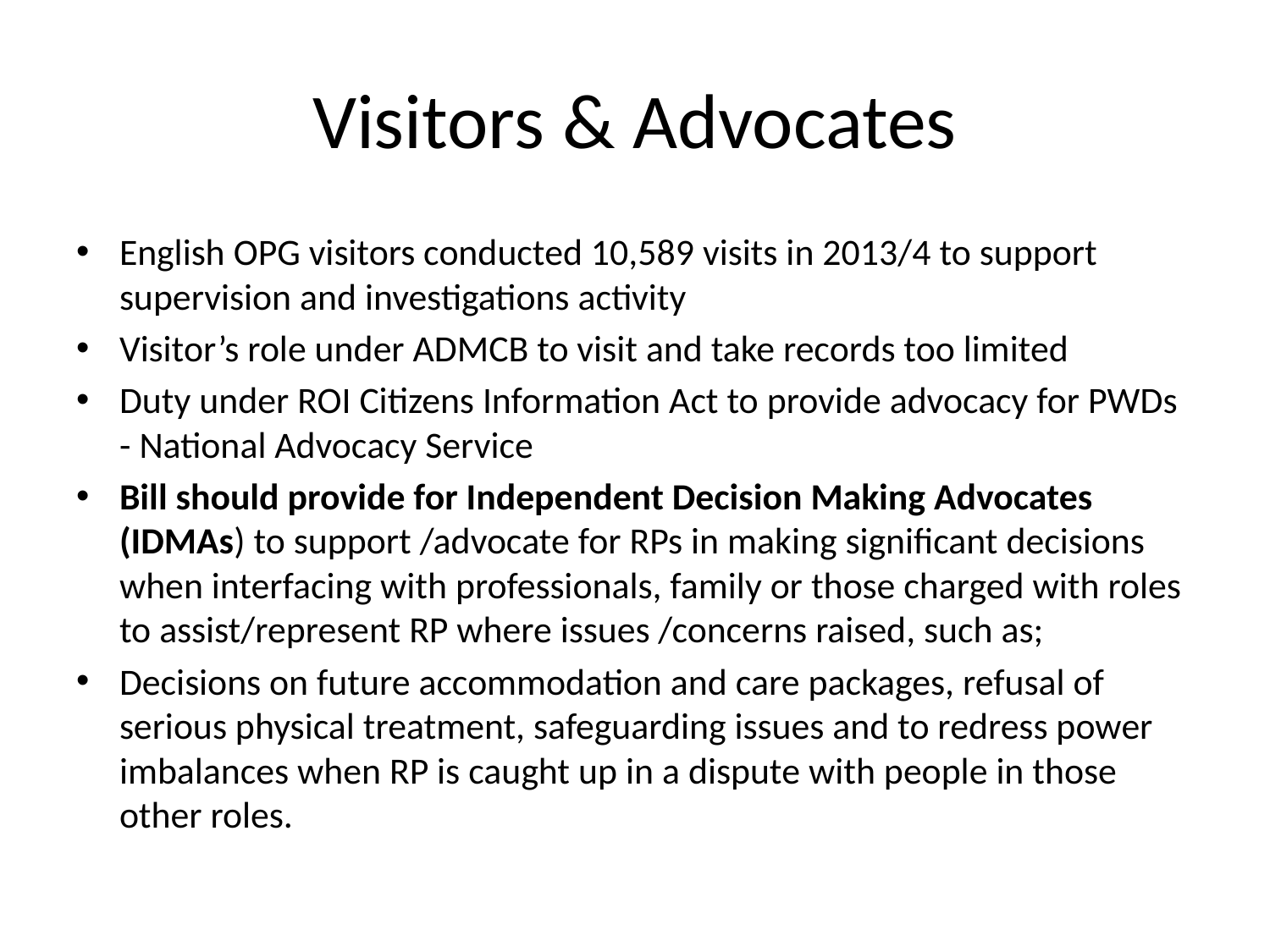

# Visitors & Advocates
English OPG visitors conducted 10,589 visits in 2013/4 to support  supervision and investigations activity
Visitor’s role under ADMCB to visit and take records too limited
Duty under ROI Citizens Information Act to provide advocacy for PWDs  - National Advocacy Service
Bill should provide for Independent Decision Making Advocates (IDMAs) to support /advocate for RPs in making significant decisions when interfacing with professionals, family or those charged with roles to assist/represent RP where issues /concerns raised, such as;
Decisions on future accommodation and care packages, refusal of serious physical treatment, safeguarding issues and to redress power imbalances when RP is caught up in a dispute with people in those other roles.